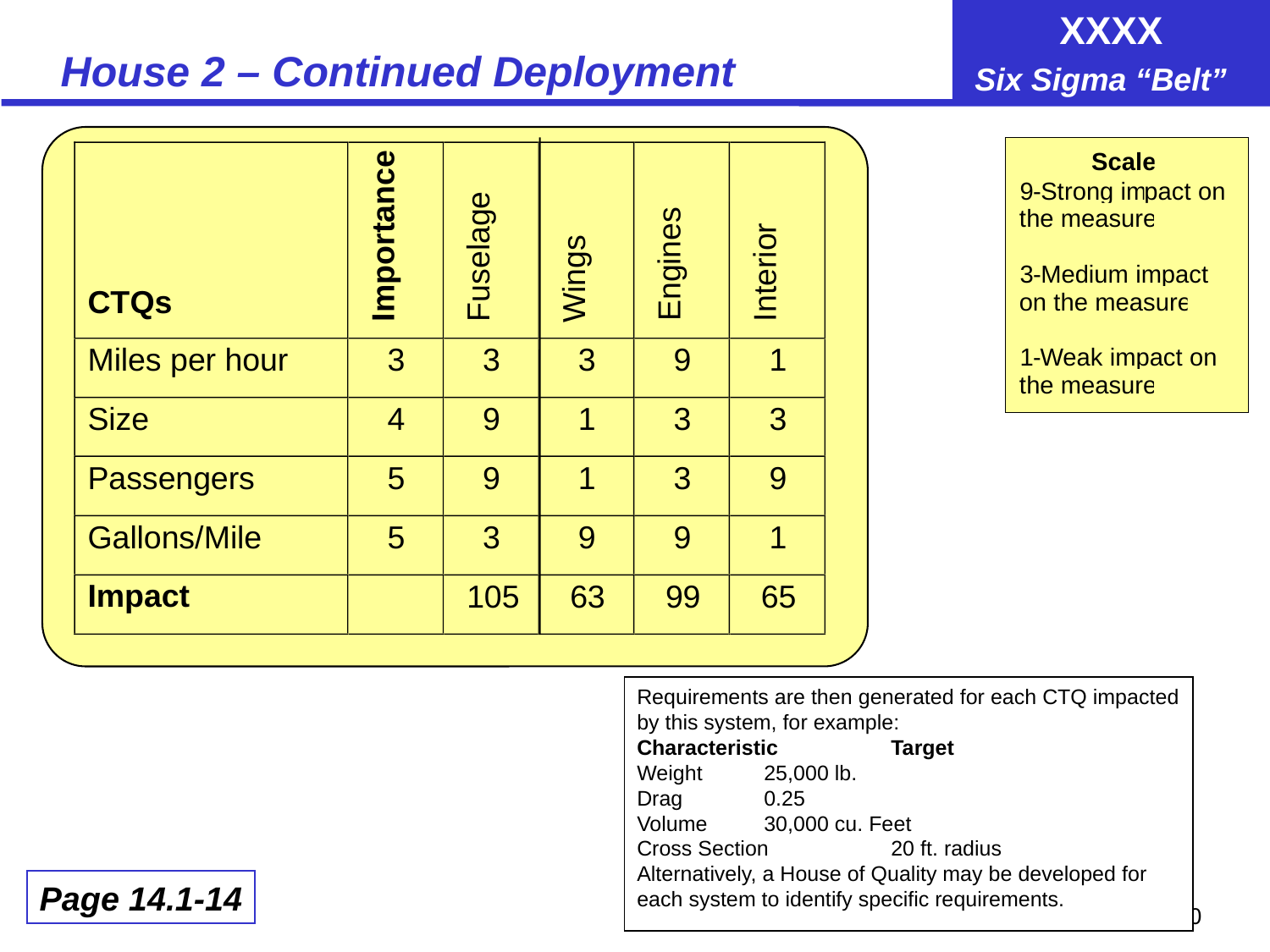

# House 2 – Continued Deployment

Scale

9
-
Strong im
pact on
the measure

3
-
Medium impact
on the measure

1
-
Weak impact on
the measure

Importance
Fuselage
Engines

Interior
Wings
CTQs

Miles per hour

3

3

3

9

1

Size

4

9

1

3

3

Passengers

5

9

1

3

9

Gallons/Mile

5

3

9

9

1

Impact

105

63

99

65

Requirements are then generated for each CTQ impacted by this system, for example:
Characteristic	Target
Weight	25,000 lb.
Drag	0.25
Volume	30,000 cu. Feet
Cross Section	20 ft. radius
Alternatively, a House of Quality may be developed for each system to identify specific requirements.
Page 14.1-14